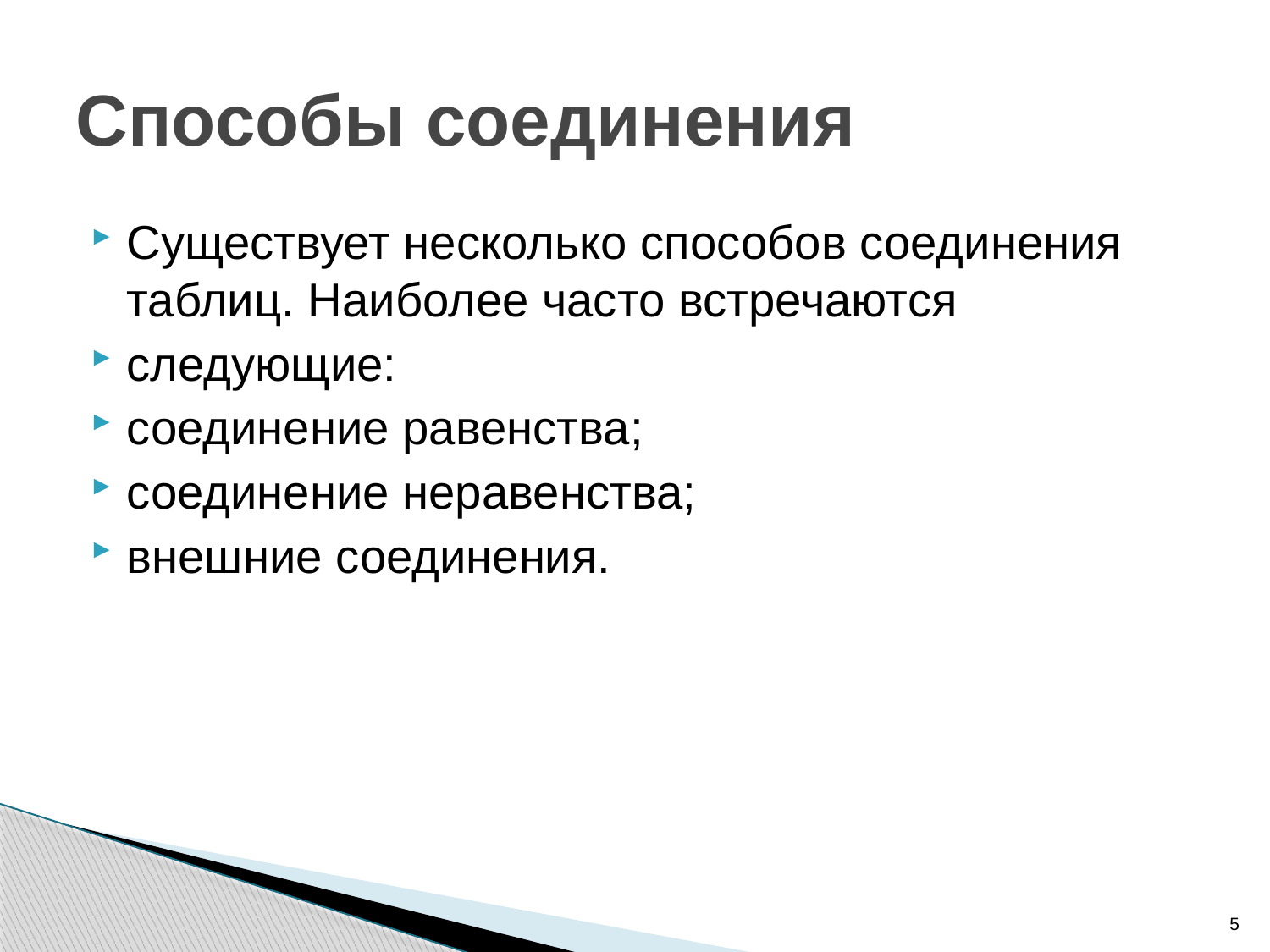

# Способы соединения
Существует несколько способов соединения таблиц. Наиболее часто встречаются
следующие:
соединение равенства;
соединение неравенства;
внешние соединения.
5